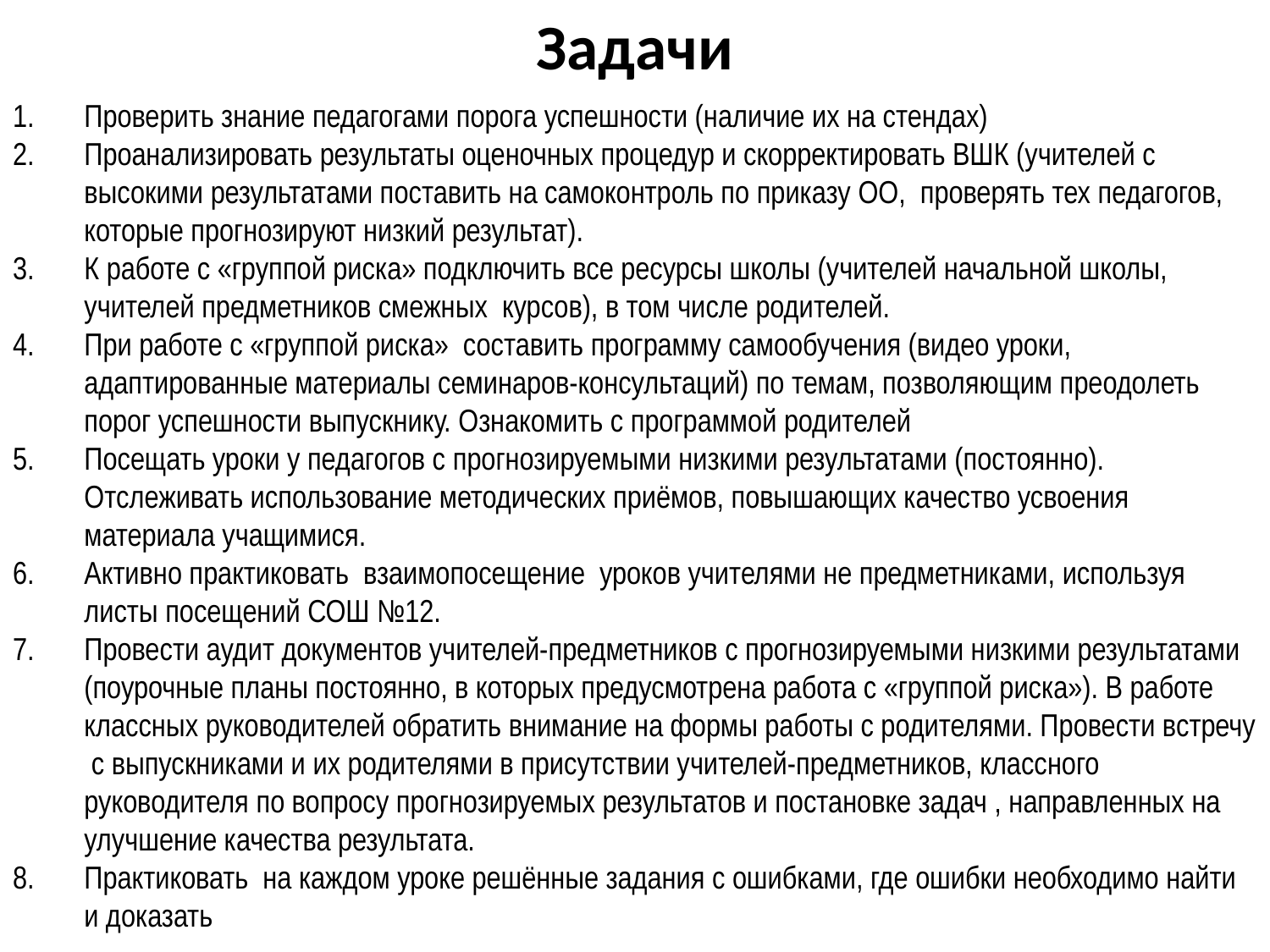

# Задачи
Проверить знание педагогами порога успешности (наличие их на стендах)
Проанализировать результаты оценочных процедур и скорректировать ВШК (учителей с высокими результатами поставить на самоконтроль по приказу ОО,  проверять тех педагогов, которые прогнозируют низкий результат).
К работе с «группой риска» подключить все ресурсы школы (учителей начальной школы, учителей предметников смежных  курсов), в том числе родителей.
При работе с «группой риска»  составить программу самообучения (видео уроки, адаптированные материалы семинаров-консультаций) по темам, позволяющим преодолеть порог успешности выпускнику. Ознакомить с программой родителей
Посещать уроки у педагогов с прогнозируемыми низкими результатами (постоянно). Отслеживать использование методических приёмов, повышающих качество усвоения материала учащимися.
Активно практиковать  взаимопосещение  уроков учителями не предметниками, используя листы посещений СОШ №12.
Провести аудит документов учителей-предметников с прогнозируемыми низкими результатами (поурочные планы постоянно, в которых предусмотрена работа с «группой риска»). В работе классных руководителей обратить внимание на формы работы с родителями. Провести встречу  с выпускниками и их родителями в присутствии учителей-предметников, классного руководителя по вопросу прогнозируемых результатов и постановке задач , направленных на улучшение качества результата.
Практиковать  на каждом уроке решённые задания с ошибками, где ошибки необходимо найти и доказать